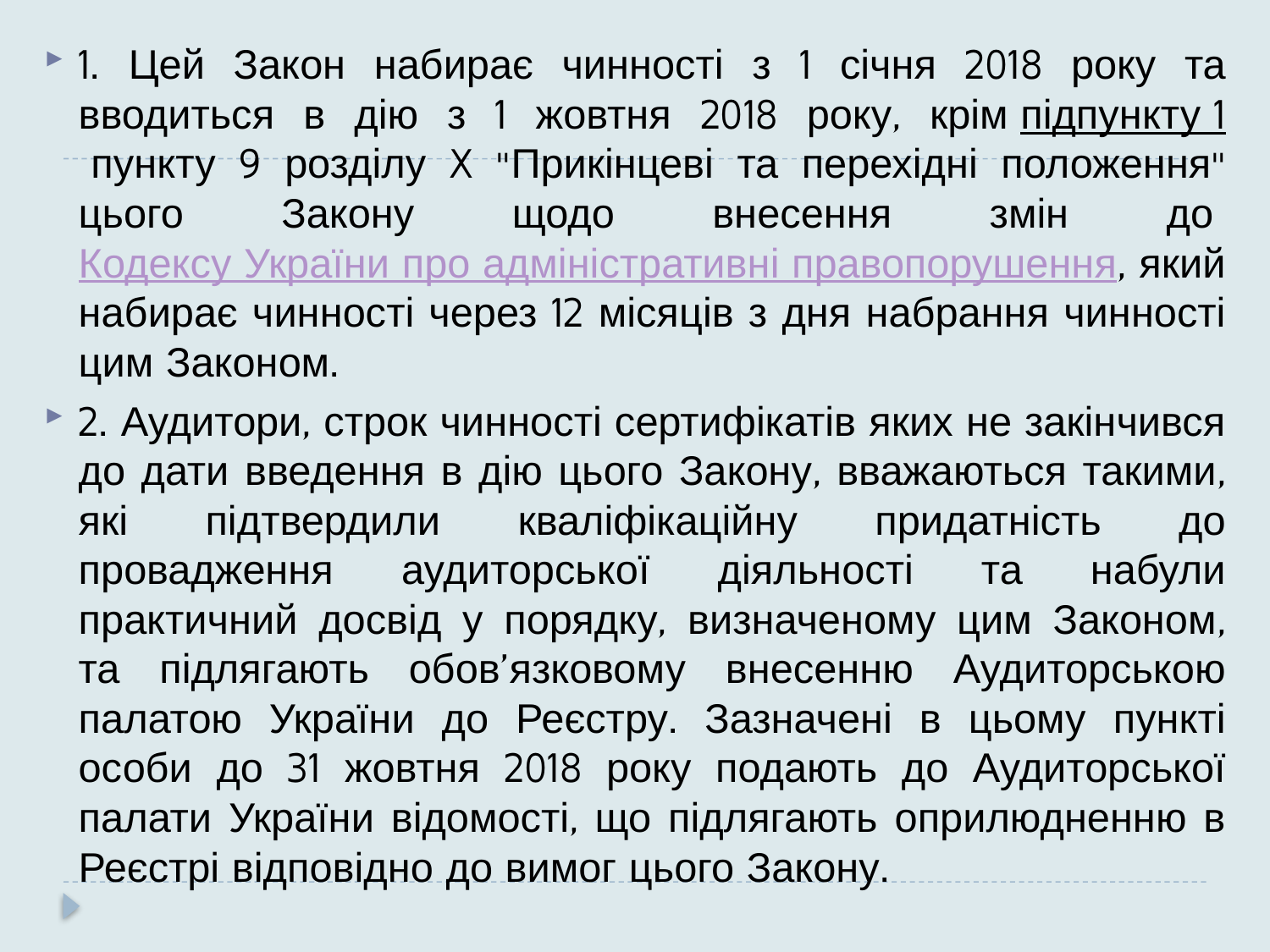

1. Цей Закон набирає чинності з 1 січня 2018 року та вводиться в дію з 1 жовтня 2018 року, крім підпункту 1 пункту 9 розділу X "Прикінцеві та перехідні положення" цього Закону щодо внесення змін до Кодексу України про адміністративні правопорушення, який набирає чинності через 12 місяців з дня набрання чинності цим Законом.
2. Аудитори, строк чинності сертифікатів яких не закінчився до дати введення в дію цього Закону, вважаються такими, які підтвердили кваліфікаційну придатність до провадження аудиторської діяльності та набули практичний досвід у порядку, визначеному цим Законом, та підлягають обов’язковому внесенню Аудиторською палатою України до Реєстру. Зазначені в цьому пункті особи до 31 жовтня 2018 року подають до Аудиторської палати України відомості, що підлягають оприлюдненню в Реєстрі відповідно до вимог цього Закону.